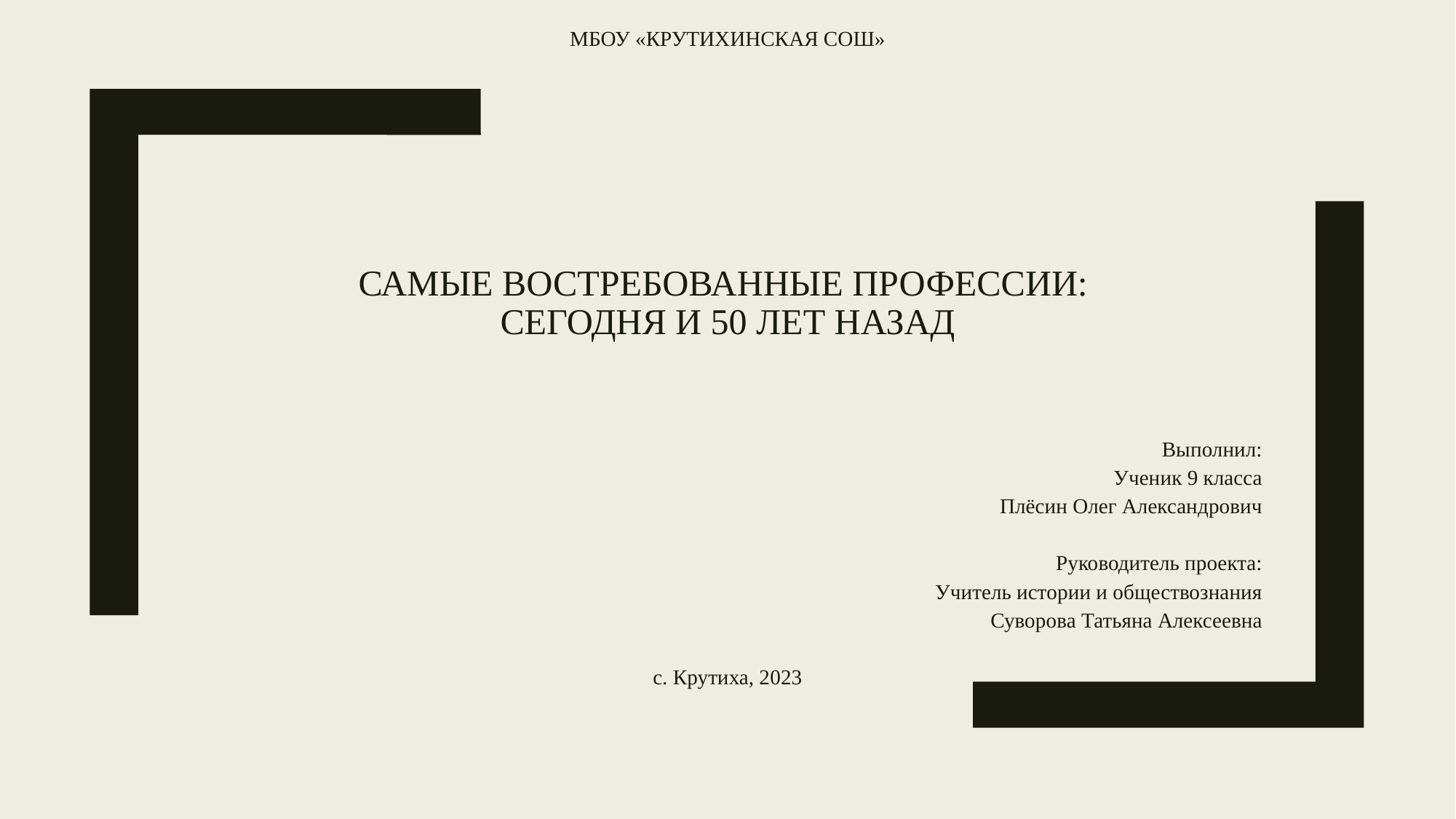

# МБОУ «Крутихинская СОШ» САМЫЕ ВОСТРЕБОВАННЫЕ ПРОФЕССИИ: СЕГОДНЯ И 50 ЛЕТ НАЗАД
Выполнил:
Ученик 9 класса
Плёсин Олег Александрович

Руководитель проекта:
Учитель истории и обществознания
Суворова Татьяна Алексеевна

с. Крутиха, 2023